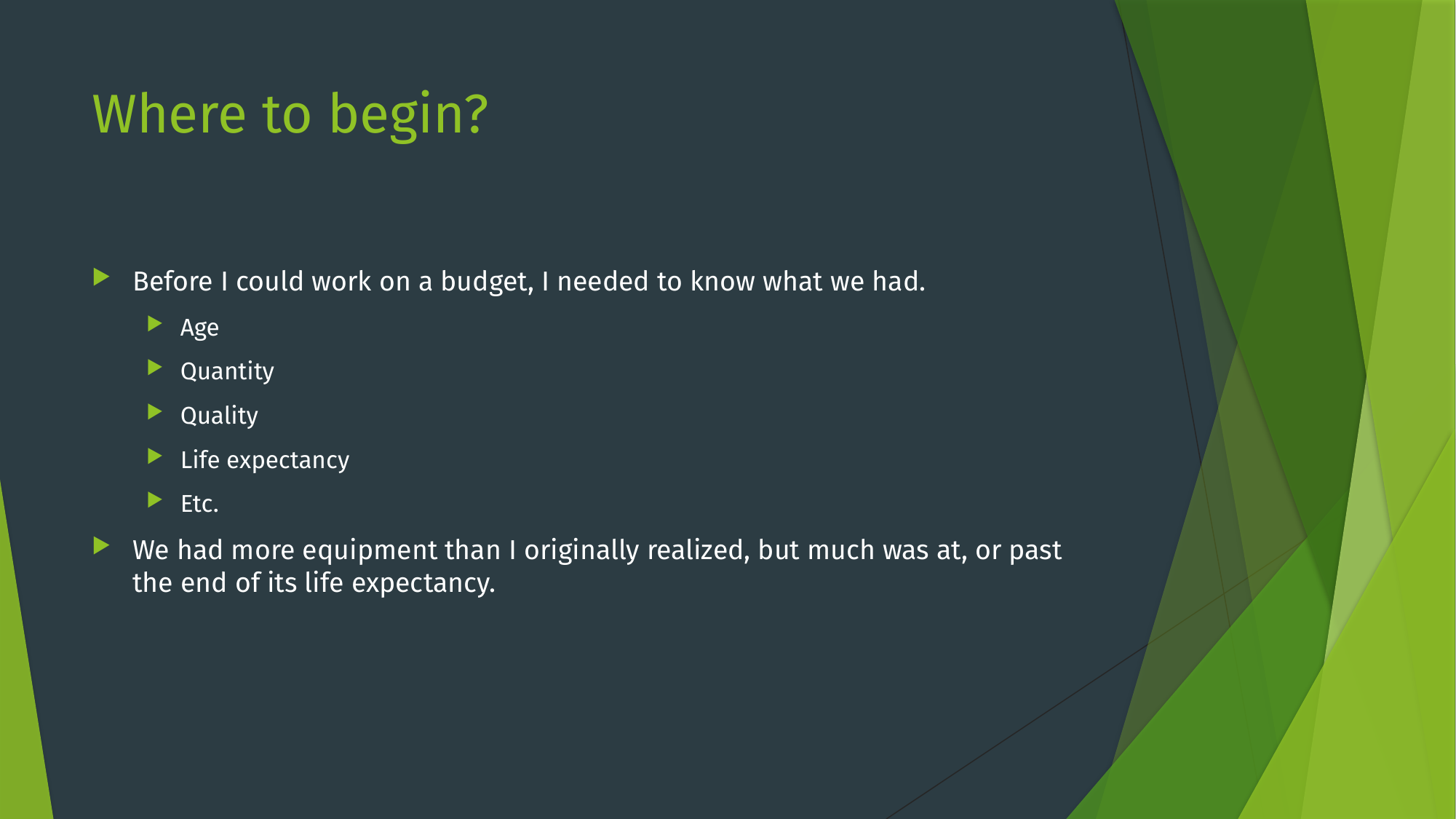

# Where to begin?
Before I could work on a budget, I needed to know what we had.
Age
Quantity
Quality
Life expectancy
Etc.
We had more equipment than I originally realized, but much was at, or past the end of its life expectancy.